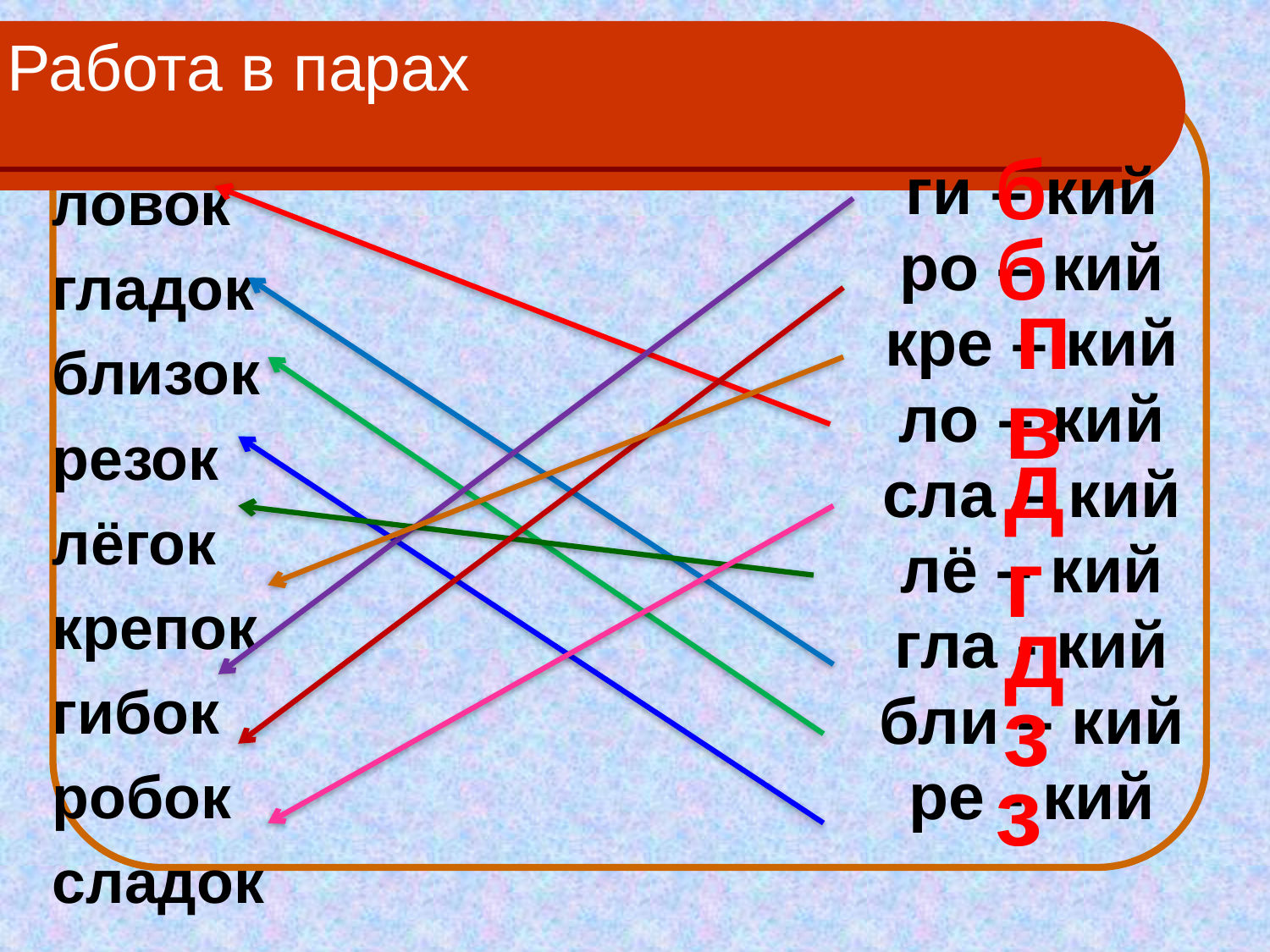

Работа в парах
б
ловок
гладок
близок
резок
лёгок
крепок
гибок
робок
сладок

ги – кий
ро – кий
кре – кий
ло – кий
сла – кий
лё – кий
гла - кий
бли – кий
ре - кий
б
п
в
д
г
д
з
з